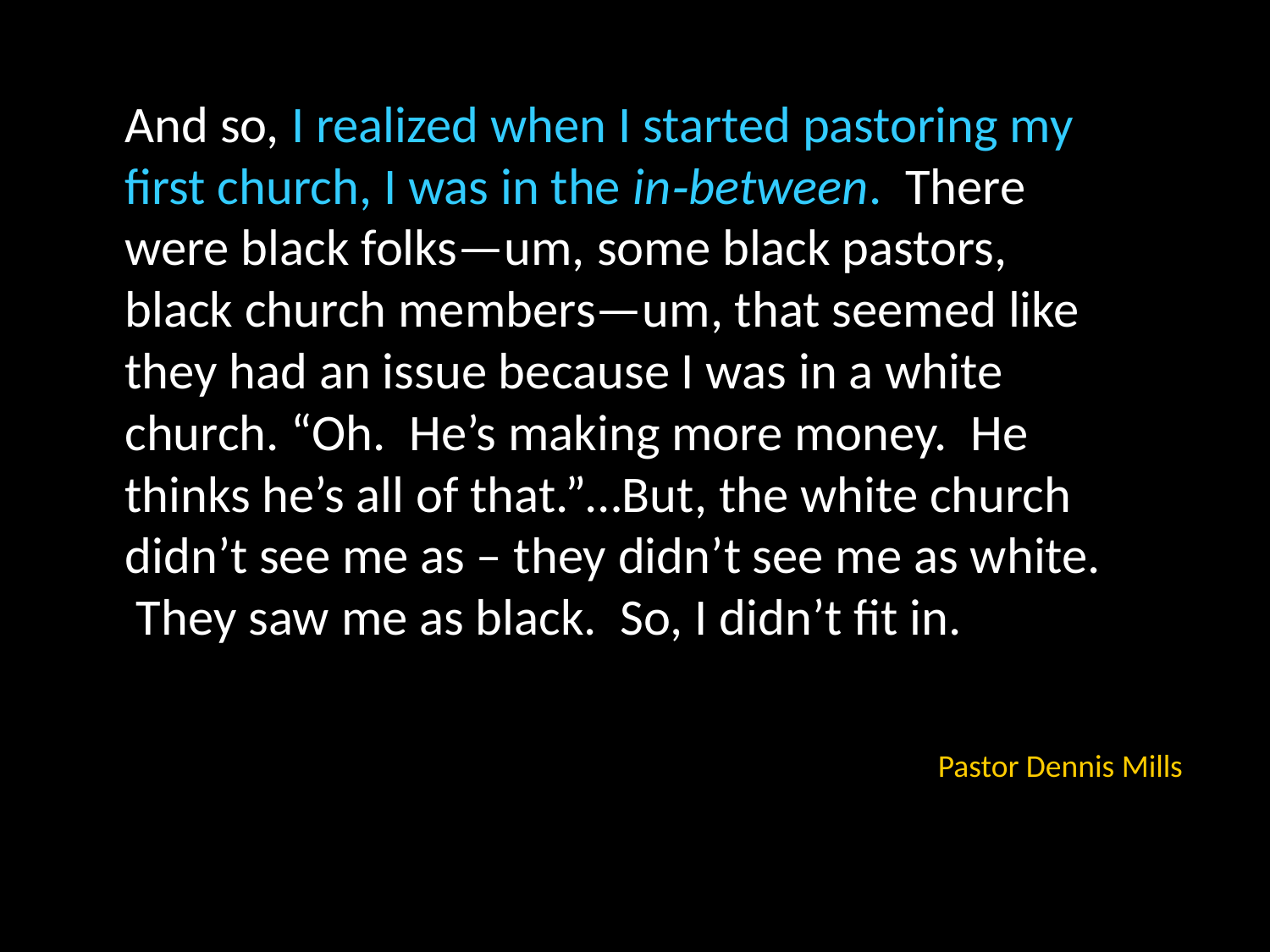

And so, I realized when I started pastoring my first church, I was in the in‑between.  There were black folks—um, some black pastors, black church members—um, that seemed like they had an issue because I was in a white church. “Oh.  He’s making more money.  He thinks he’s all of that.”…But, the white church didn’t see me as – they didn’t see me as white.  They saw me as black.  So, I didn’t fit in.
# Pastor Dennis Mills